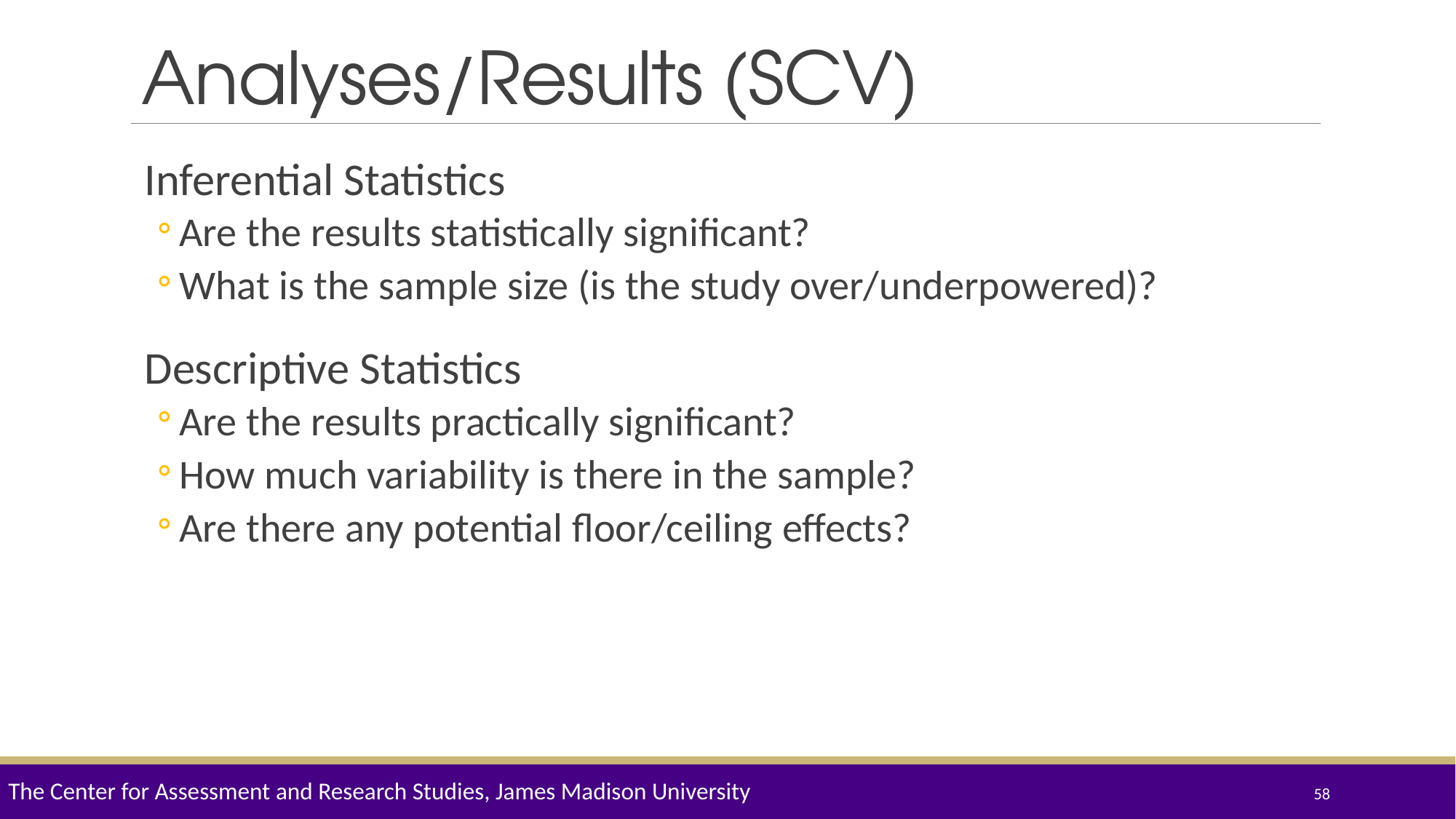

# Analyses/Results (SCV)
Inferential Statistics
Are the results statistically significant?
What is the sample size (is the study over/underpowered)?
Descriptive Statistics
Are the results practically significant?
How much variability is there in the sample?
Are there any potential floor/ceiling effects?
The Center for Assessment and Research Studies, James Madison University
58